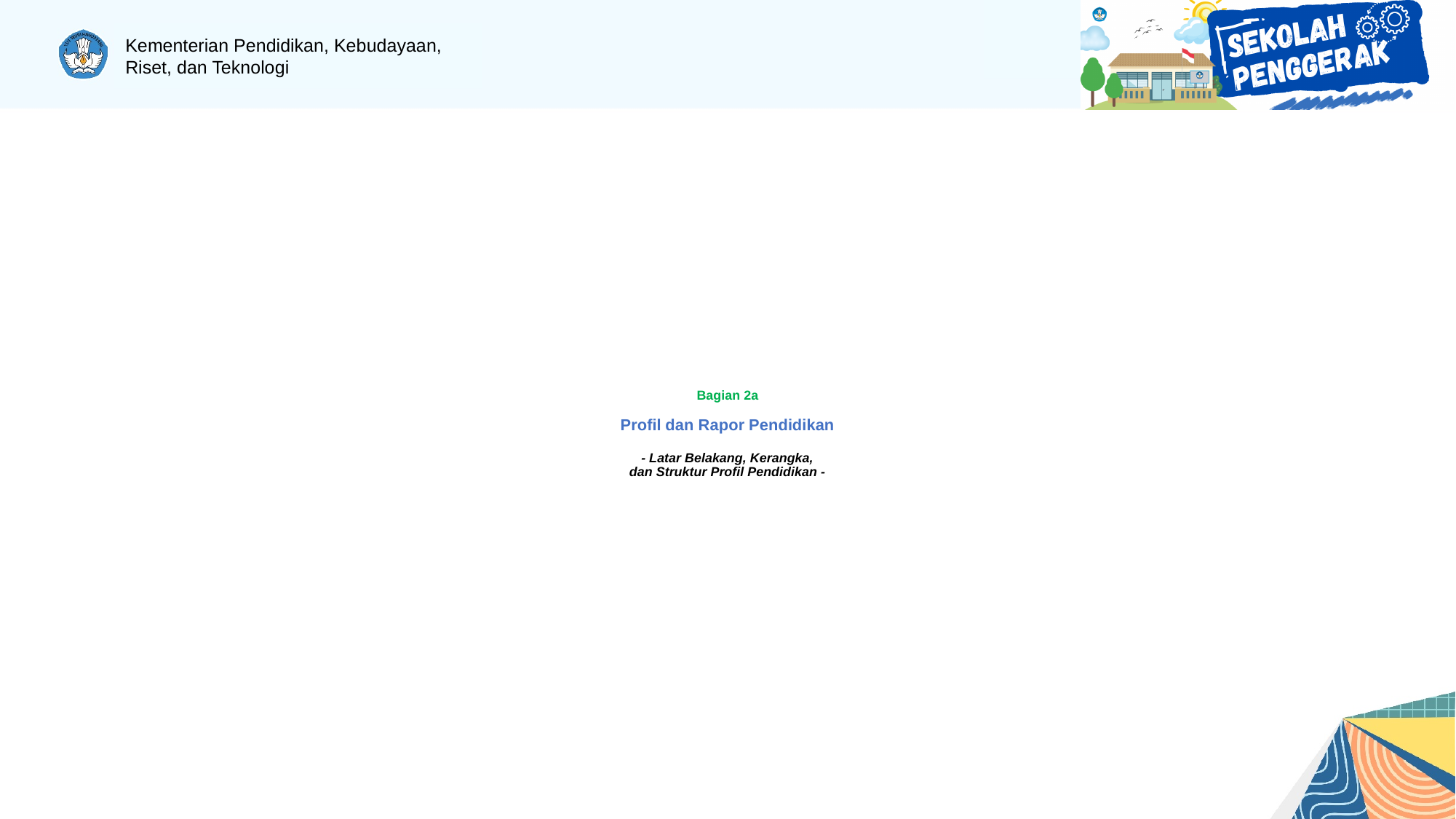

# Bagian 2a Profil dan Rapor Pendidikan - Latar Belakang, Kerangka, dan Struktur Profil Pendidikan -